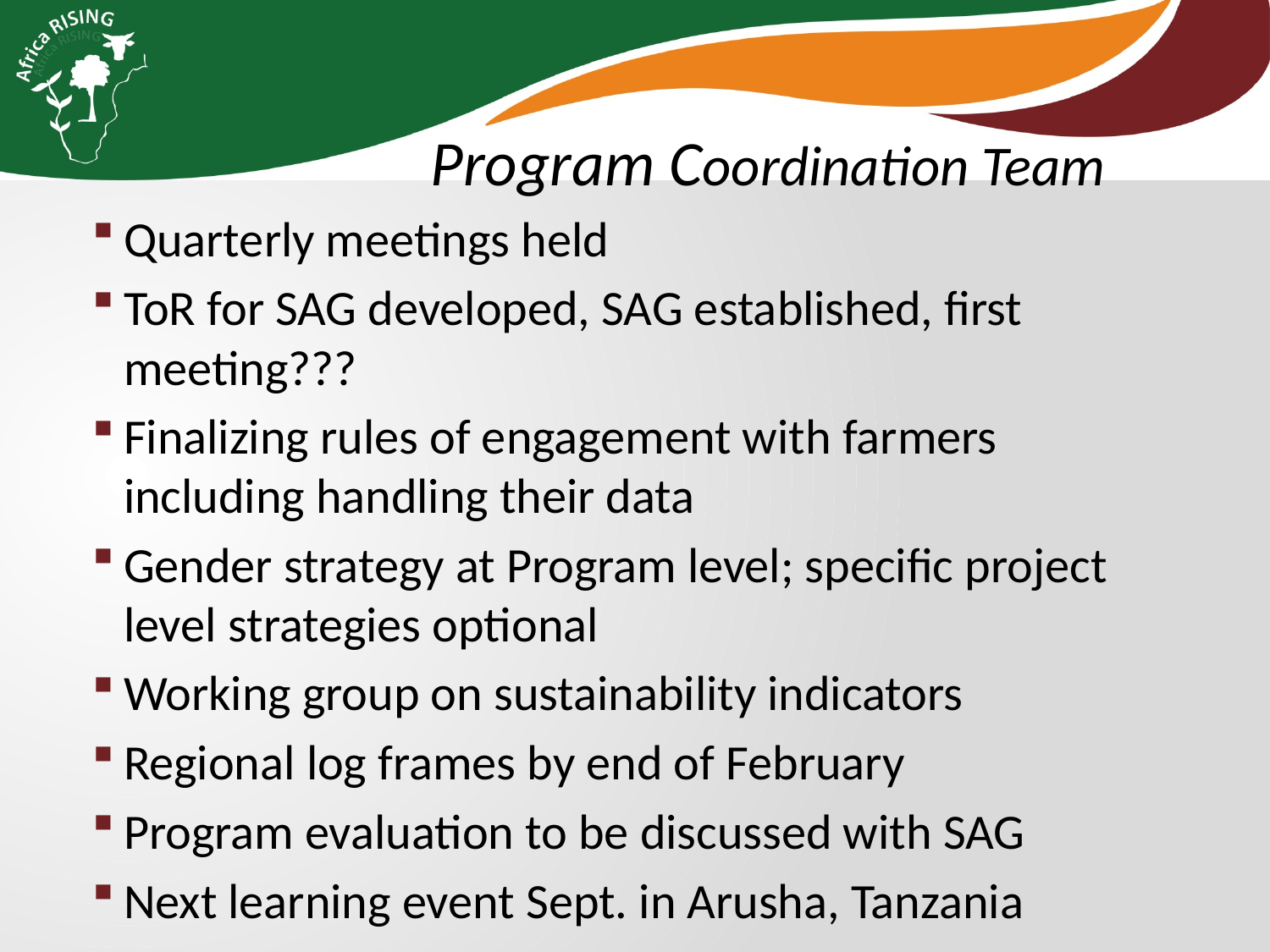

Program Coordination Team
Quarterly meetings held
ToR for SAG developed, SAG established, first meeting???
Finalizing rules of engagement with farmers including handling their data
Gender strategy at Program level; specific project level strategies optional
Working group on sustainability indicators
Regional log frames by end of February
Program evaluation to be discussed with SAG
Next learning event Sept. in Arusha, Tanzania